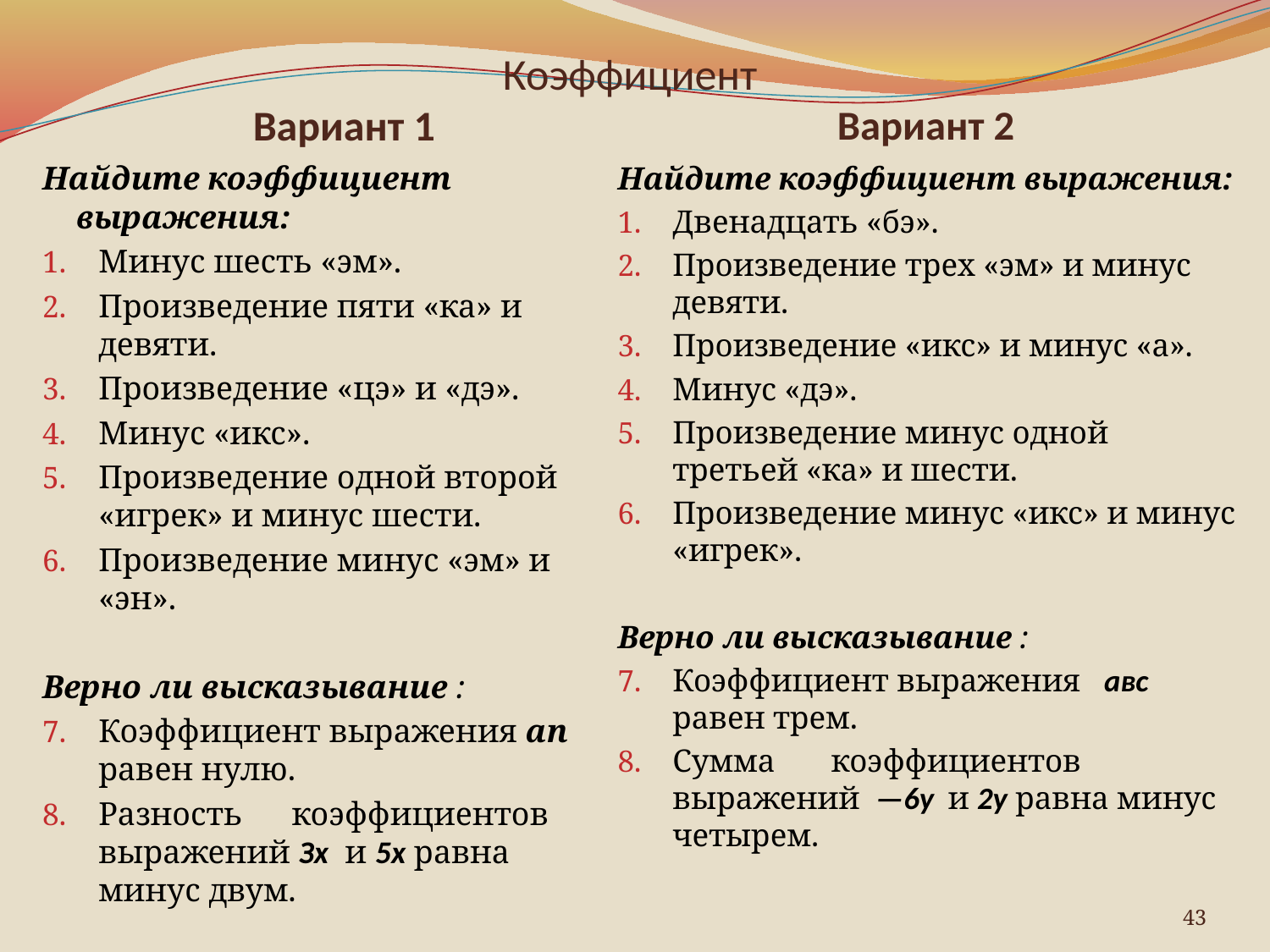

# Коэффициент
Вариант 1
Вариант 2
Найдите коэффициент выражения:
Минус шесть «эм».
Произведение пяти «ка» и девяти.
Произведение «цэ» и «дэ».
Минус «икс».
Произведение одной второй «игрек» и минус шести.
Произведение минус «эм» и «эн».

Верно ли высказывание :
Коэффициент выражения ап равен нулю.
Разность      коэффициентов      выражений Зх  и 5х равна минус двум.
Найдите коэффициент выражения:
Двенадцать «бэ».
Произведение трех «эм» и минус девяти.
Произведение «икс» и минус «а».
Минус «дэ».
Произведение минус одной третьей «ка» и шести.
Произведение минус «икс» и минус «игрек».

Верно ли высказывание :
Коэффициент выражения   авс равен трем.
Сумма       коэффициентов       выражений  —6у  и 2у равна минус четырем.
43